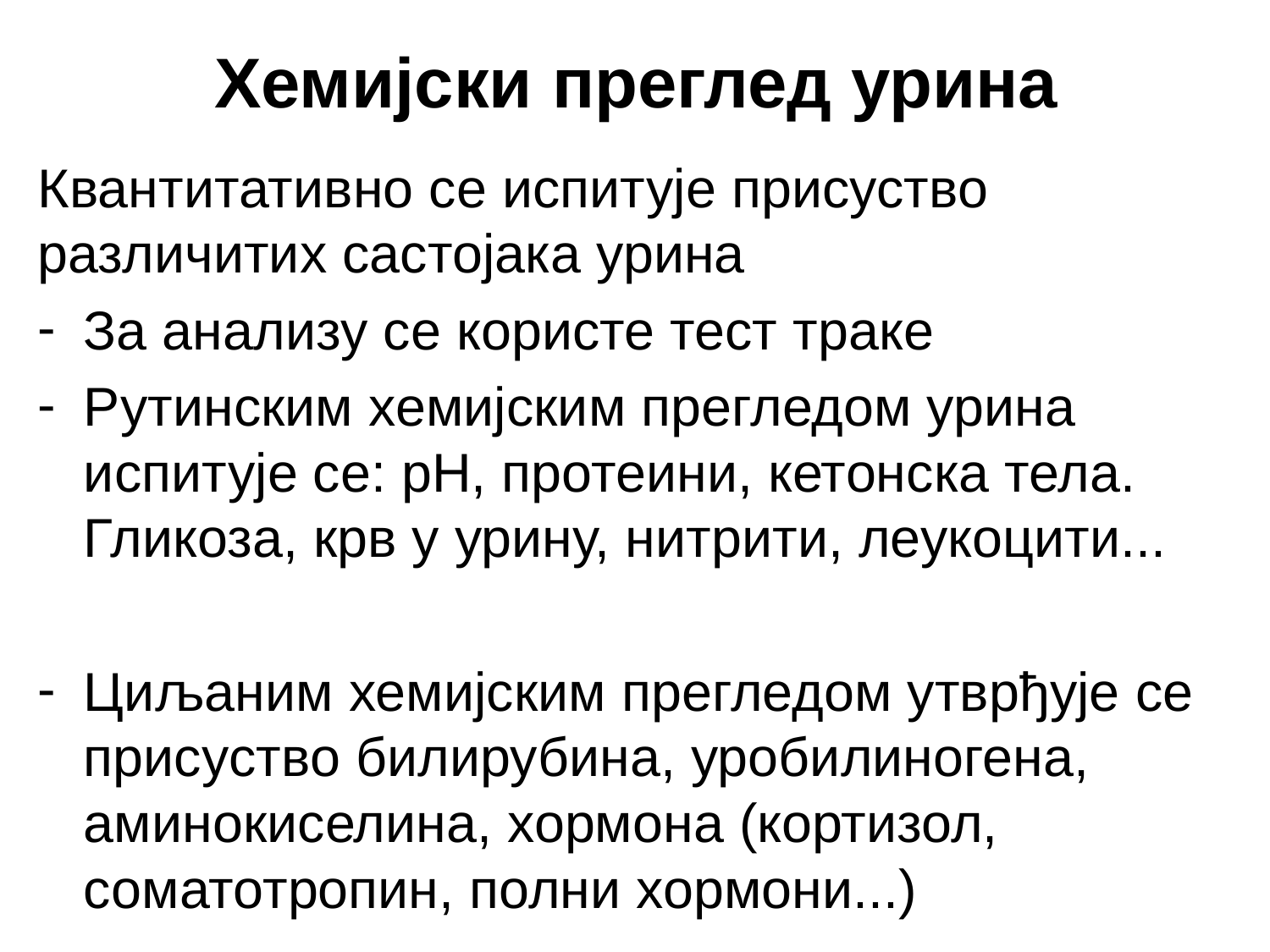

# Хемијски преглед урина
Квантитативно се испитује присуство различитих састојака урина
За анализу се користе тест траке
Рутинским хемијским прегледом урина испитује се: рН, протеини, кетонска тела. Гликоза, крв у урину, нитрити, леукоцити...

Циљаним хемијским прегледом утврђује се присуство билирубина, уробилиногена, аминокиселина, хормона (кортизол, соматотропин, полни хормони...)